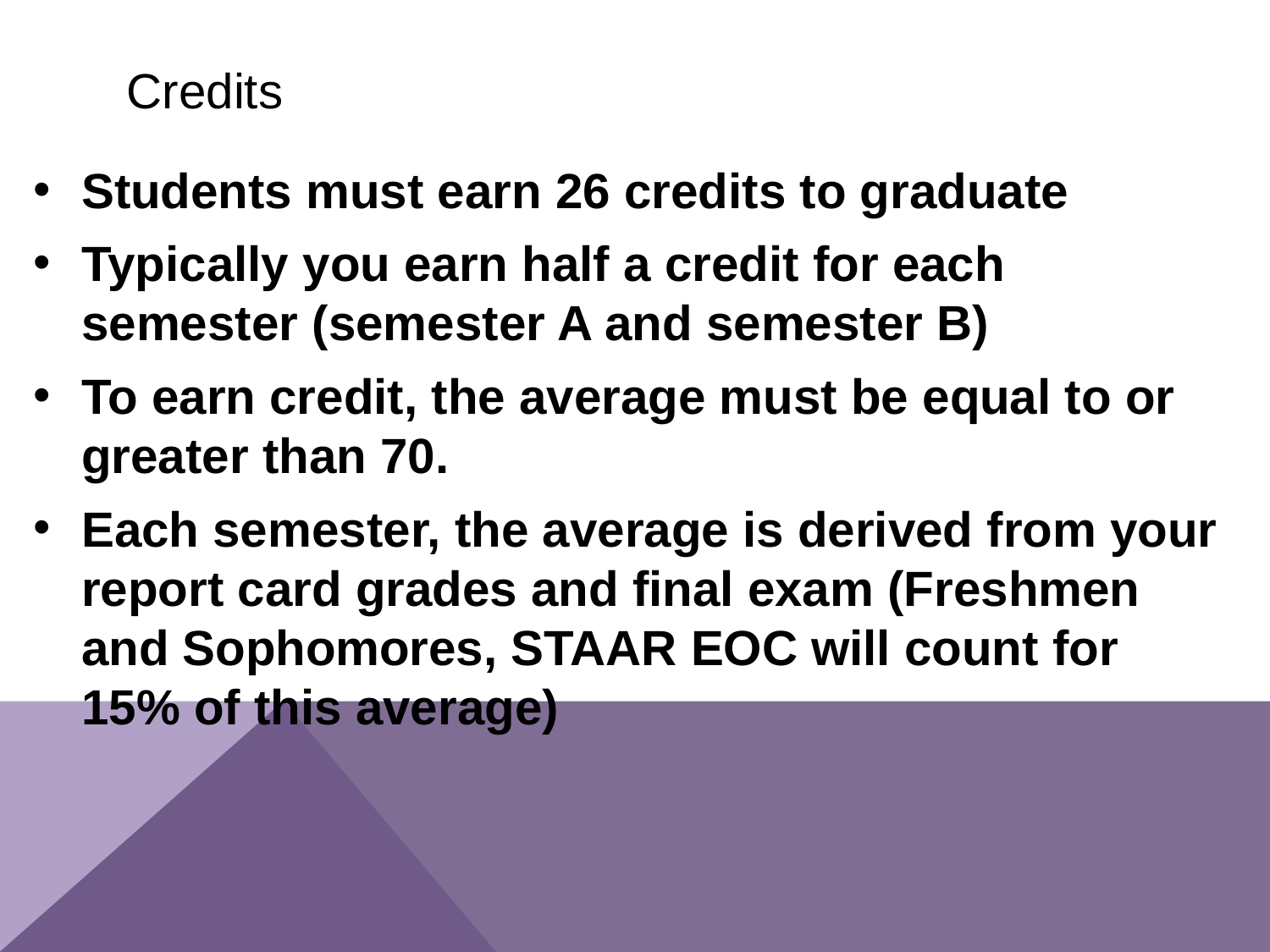

Credits
Students must earn 26 credits to graduate
Typically you earn half a credit for each semester (semester A and semester B)
To earn credit, the average must be equal to or greater than 70.
Each semester, the average is derived from your report card grades and final exam (Freshmen and Sophomores, STAAR EOC will count for 15% of this average)